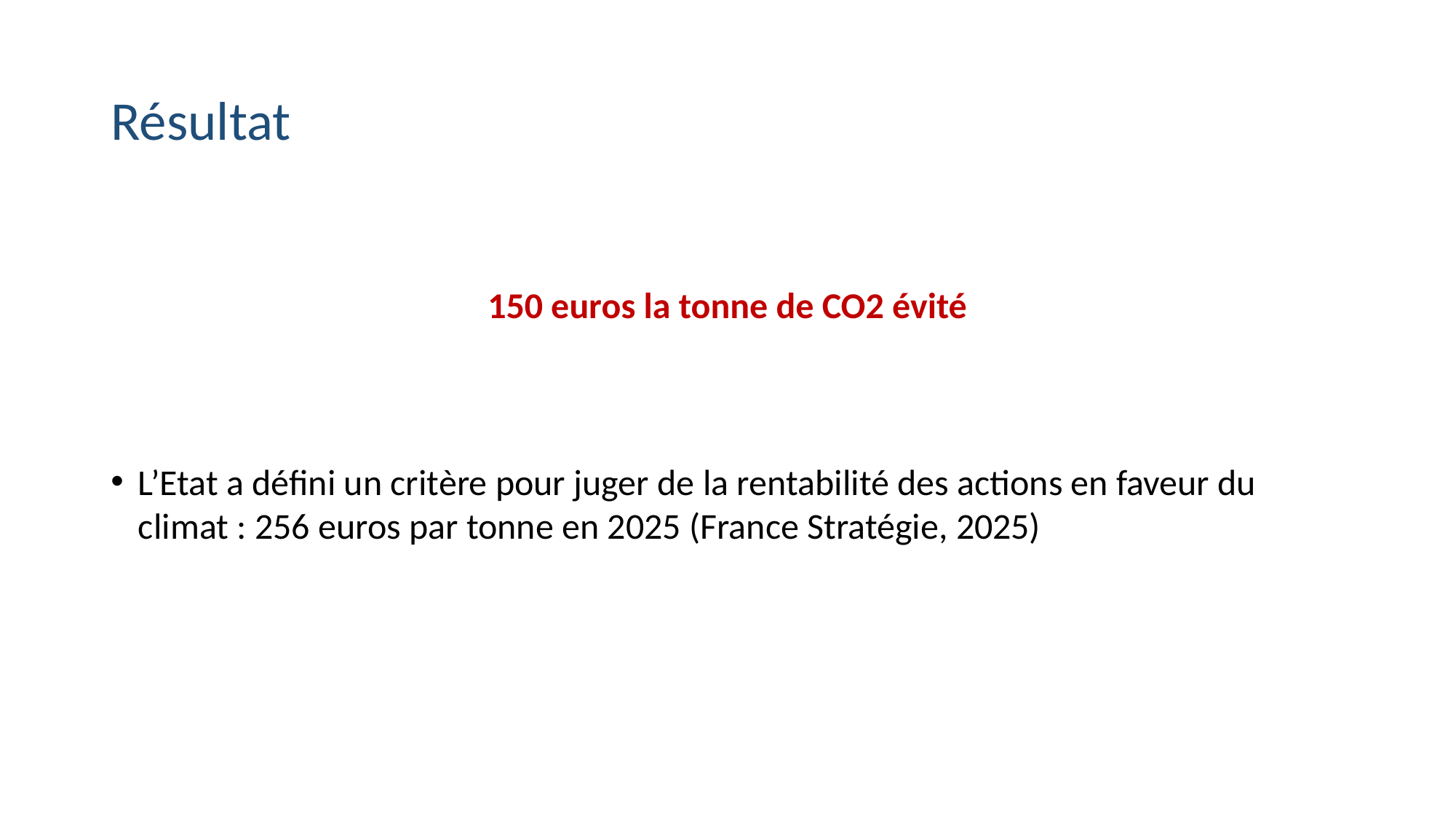

# Résultat

150 euros la tonne de CO2 évité

L’Etat a défini un critère pour juger de la rentabilité des actions en faveur du climat : 256 euros par tonne en 2025 (France Stratégie, 2025)